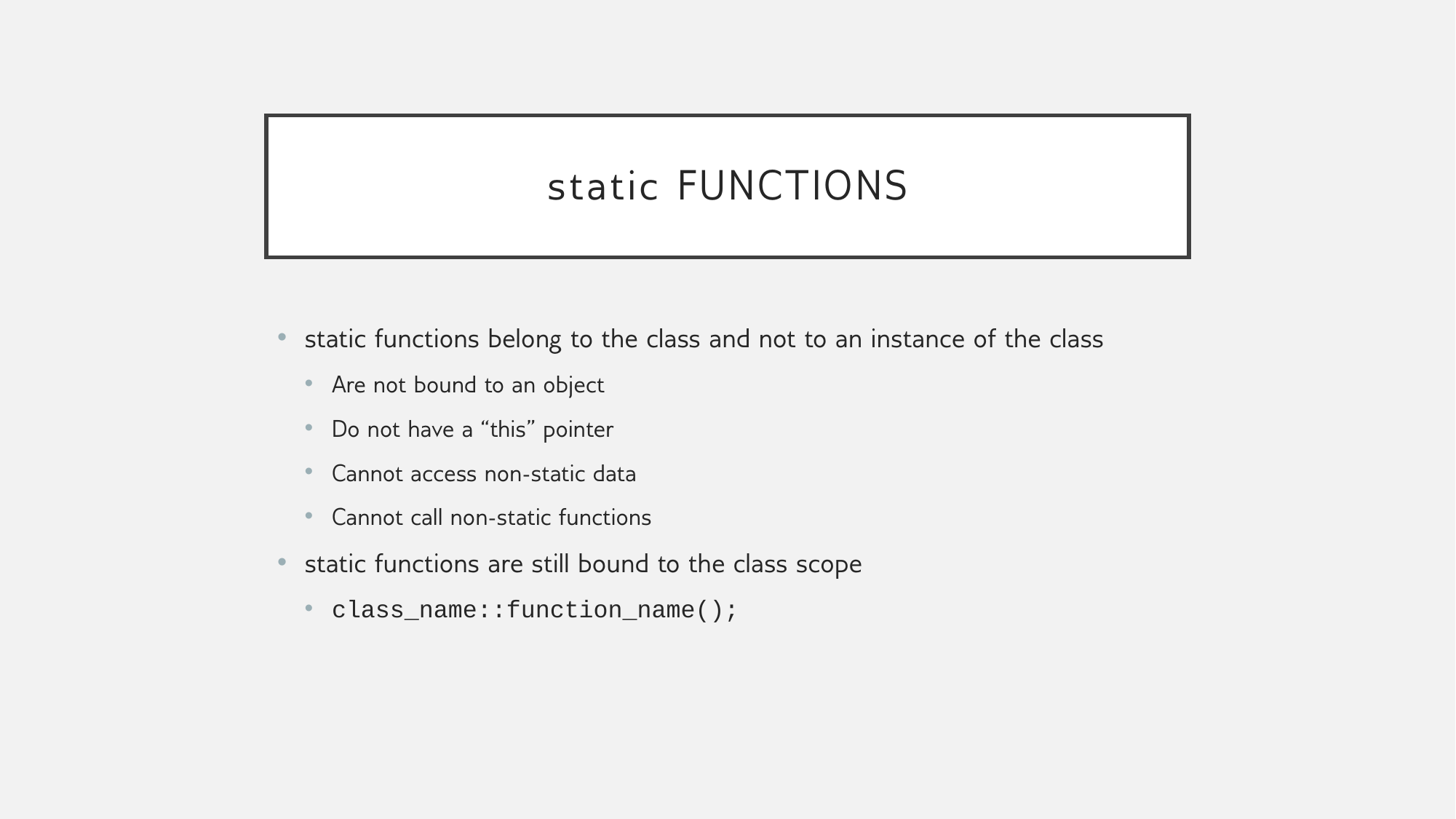

# static functions
static functions belong to the class and not to an instance of the class
Are not bound to an object
Do not have a “this” pointer
Cannot access non-static data
Cannot call non-static functions
static functions are still bound to the class scope
class_name::function_name();